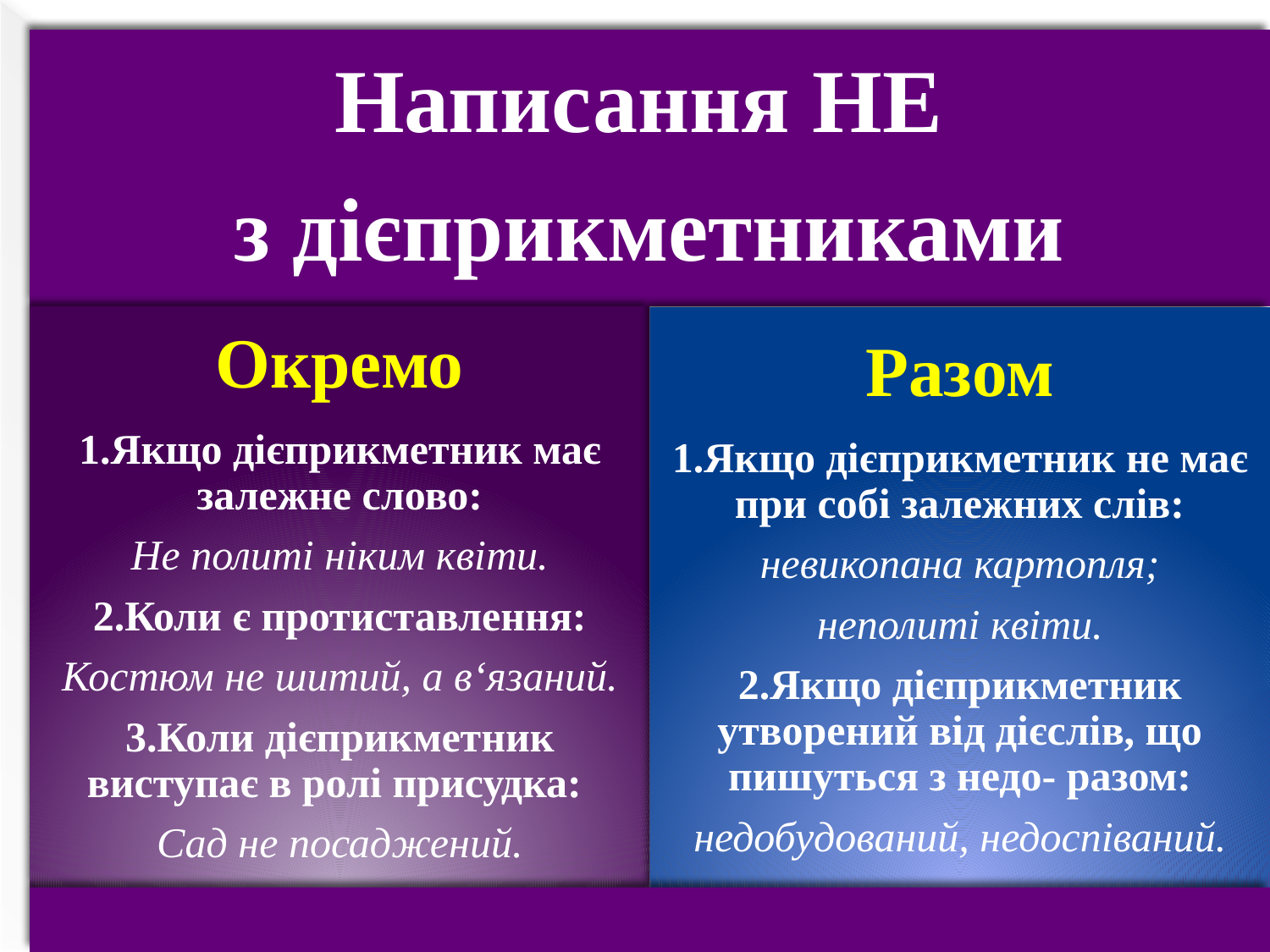

Написання НЕ
з дієприкметниками
Окремо
1.Якщо дієприкметник має залежне слово:
Не политі ніким квіти.
2.Коли є протиставлення:
Костюм не шитий, а в‘язаний.
3.Коли дієприкметник виступає в ролі присудка:
Сад не посаджений.
Разом
1.Якщо дієприкметник не має при собі залежних слів:
невикопана картопля;
неполиті квіти.
2.Якщо дієприкметник утворений від дієслів, що пишуться з недо- разом:
недобудований, недоспіваний.